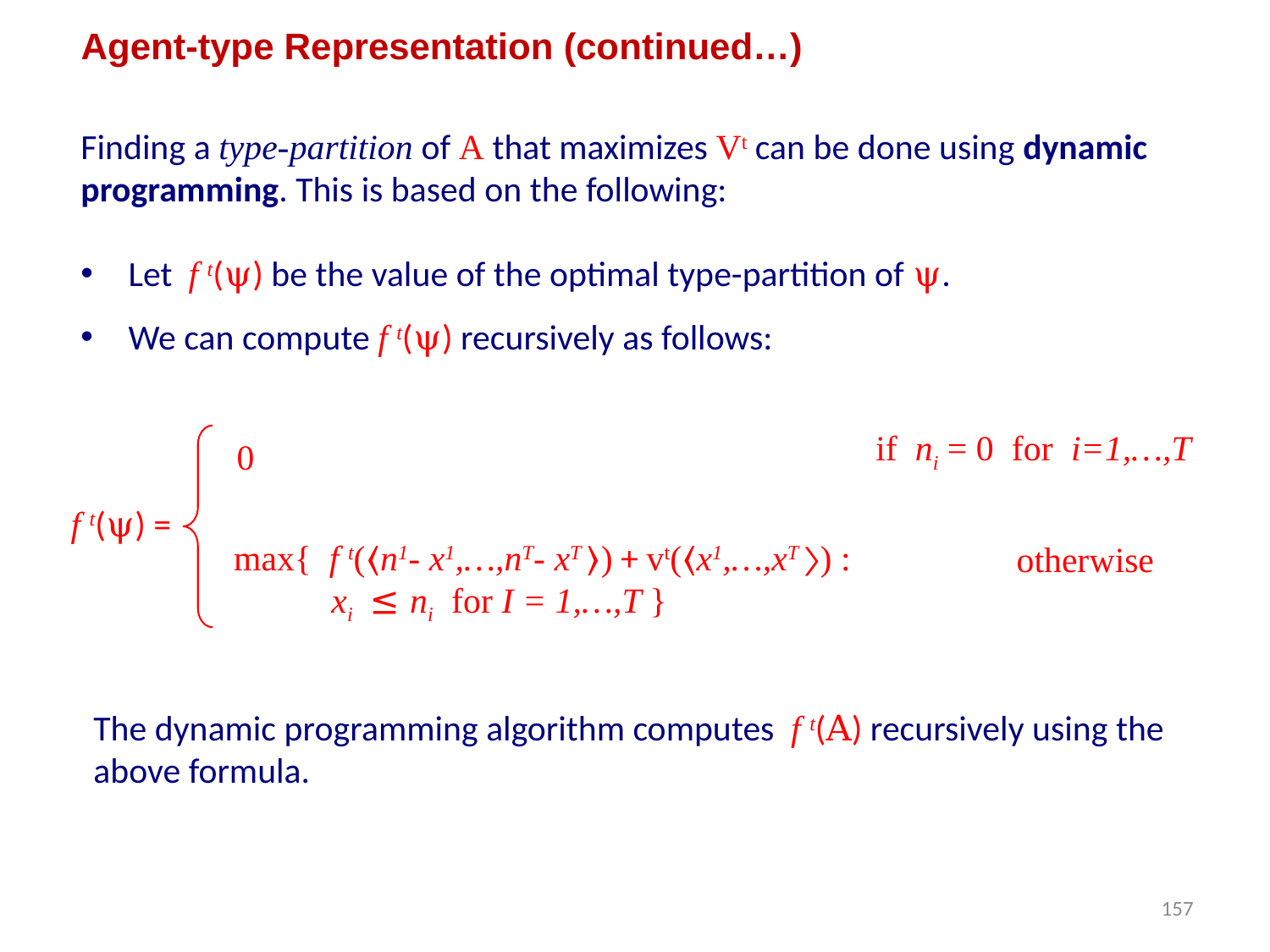

Agent-type Representation (continued…)
Finding a type-partition of A that maximizes Vt can be done using dynamic programming. This is based on the following:

Let  f t(ψ) be the value of the optimal type-partition of ψ.

We can compute f t(ψ) recursively as follows:
if  ni = 0  for  i=1,…,T

0
 f t(ψ) =
max{  f t(〈n1- x1,…,nT- xT 〉) + vt(〈x1,…,xT 〉) :
           xi  ≤ ni  for I = 1,…,T }
otherwise
The dynamic programming algorithm computes  f t(A) recursively using the above formula.
157